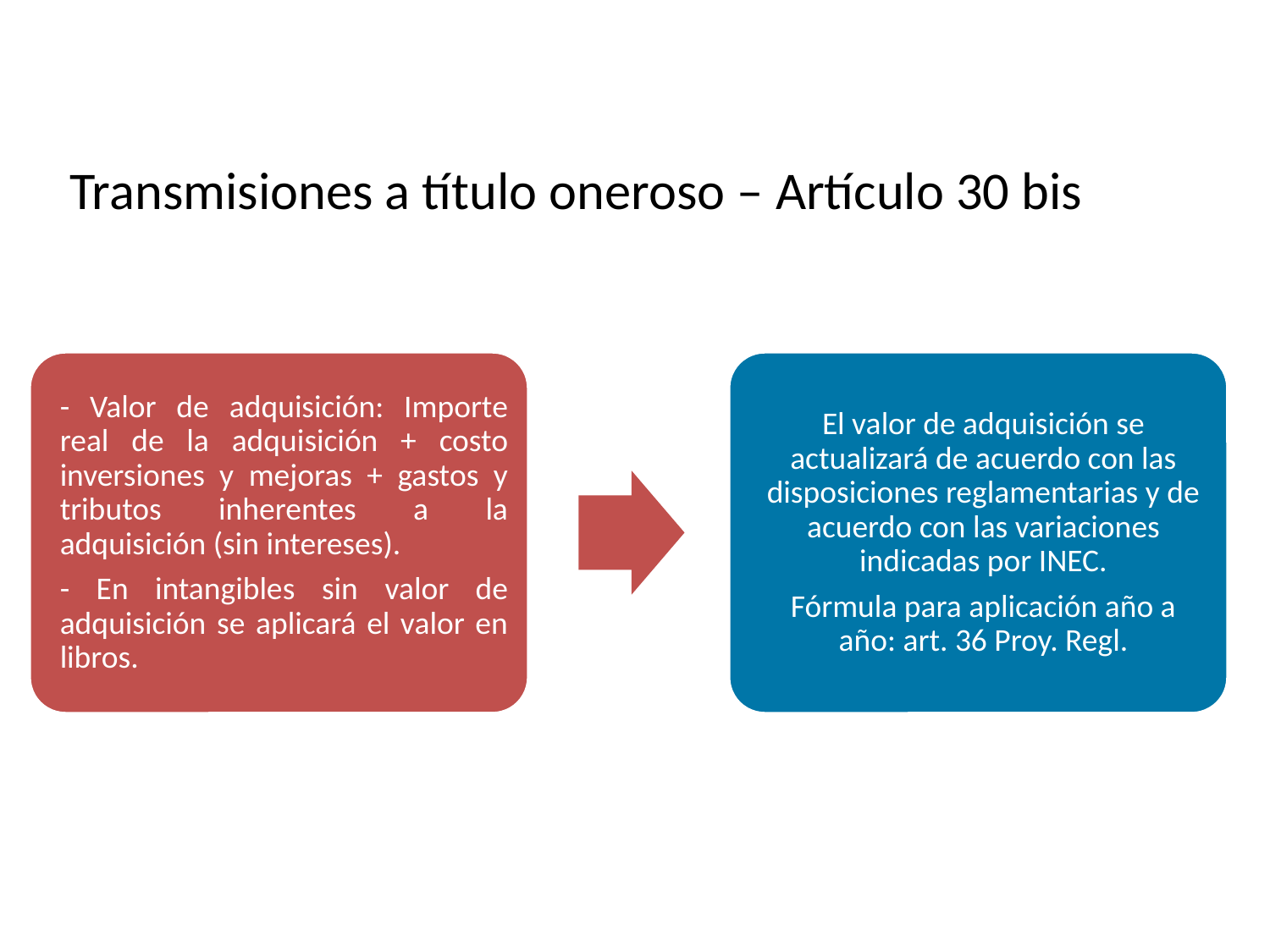

# Transmisiones a título oneroso – Artículo 30 bis
- Valor de adquisición: Importe real de la adquisición + costo inversiones y mejoras + gastos y tributos inherentes a la adquisición (sin intereses).
- En intangibles sin valor de adquisición se aplicará el valor en libros.

El valor de adquisición se actualizará de acuerdo con las disposiciones reglamentarias y de acuerdo con las variaciones indicadas por INEC.
Fórmula para aplicación año a año: art. 36 Proy. Regl.